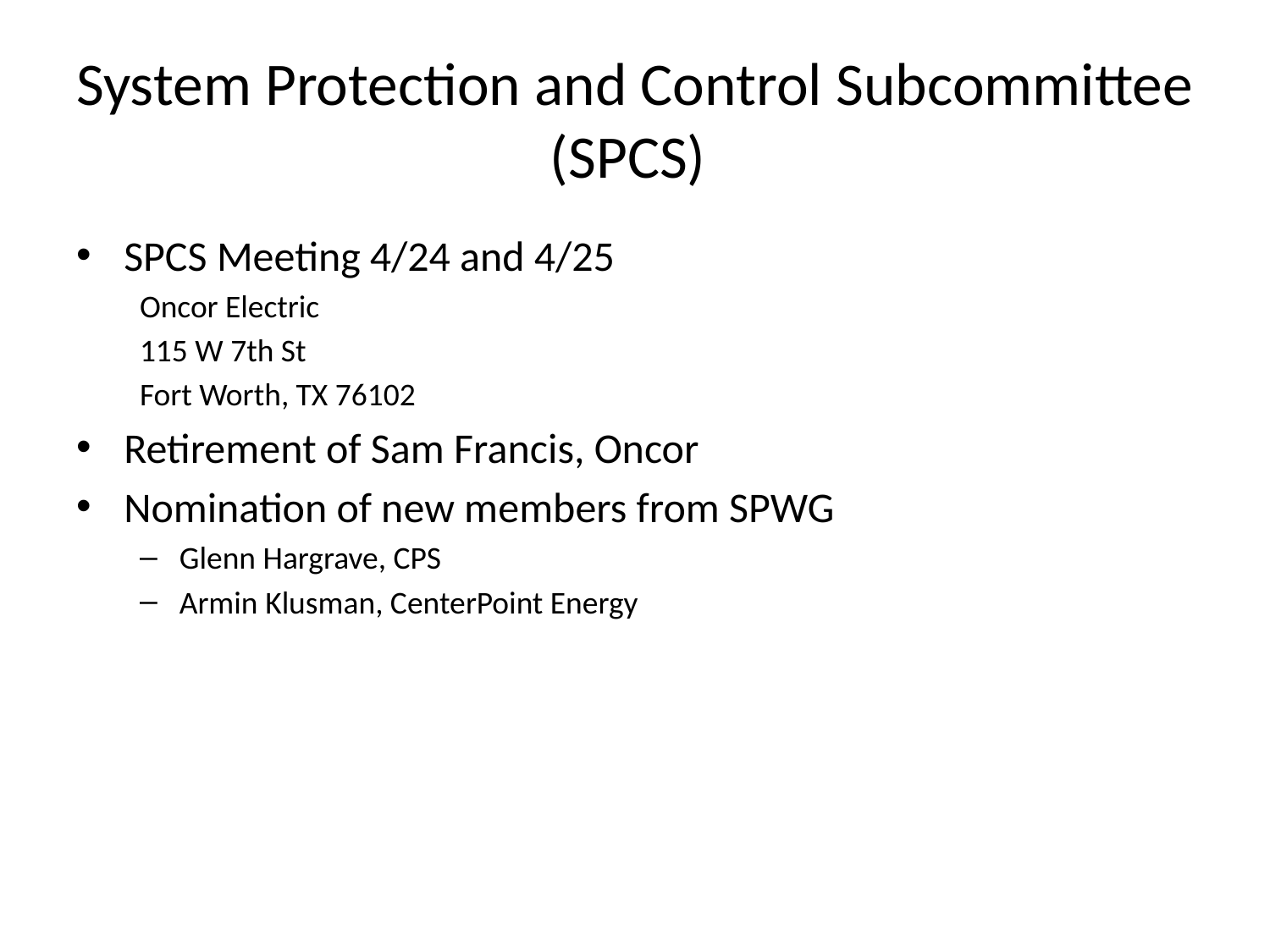

# System Protection and Control Subcommittee (SPCS)
SPCS Meeting 4/24 and 4/25
Oncor Electric
115 W 7th St
Fort Worth, TX 76102
Retirement of Sam Francis, Oncor
Nomination of new members from SPWG
Glenn Hargrave, CPS
Armin Klusman, CenterPoint Energy